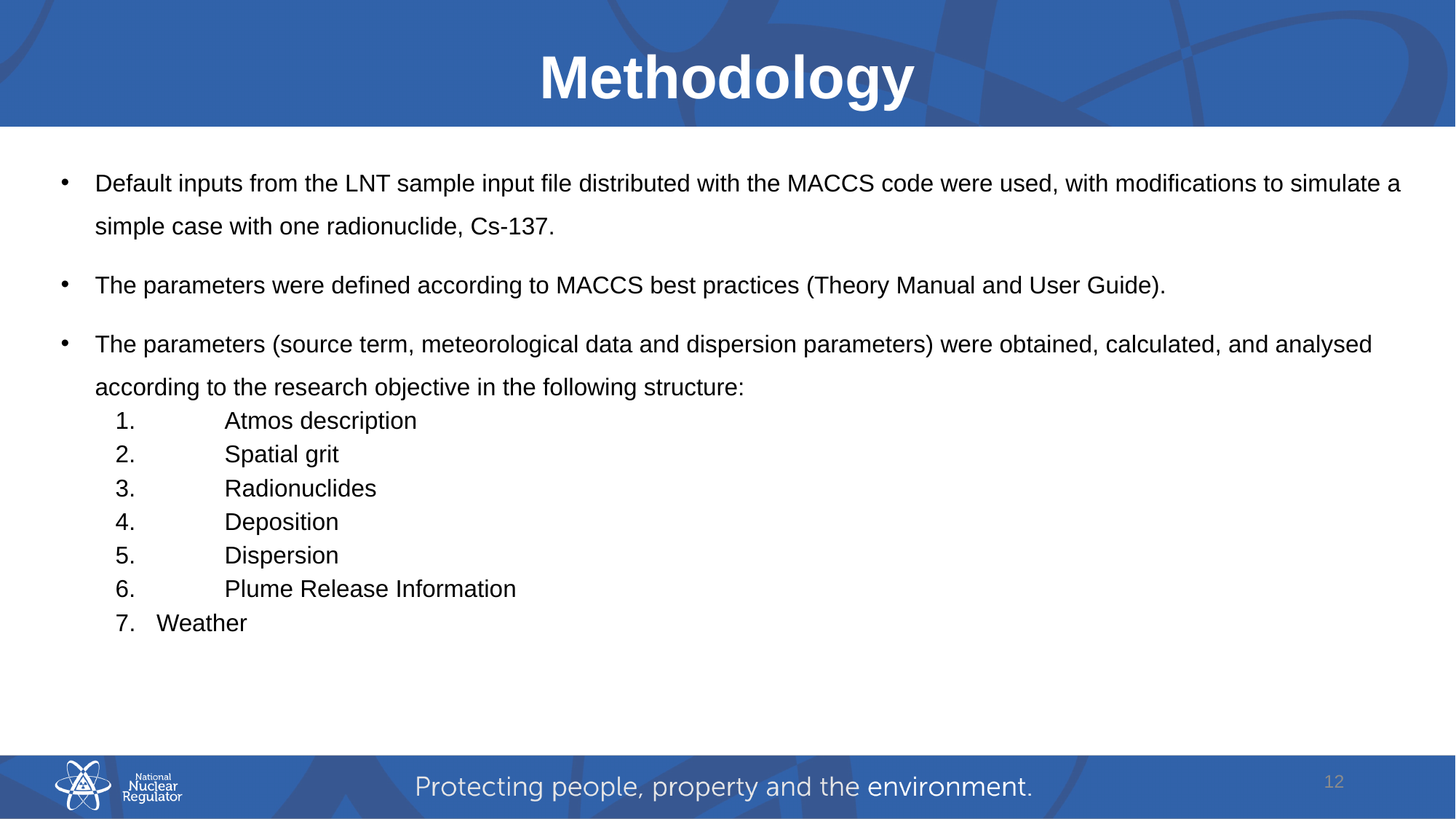

# Methodology
Default inputs from the LNT sample input file distributed with the MACCS code were used, with modifications to simulate a simple case with one radionuclide, Cs-137.
The parameters were defined according to MACCS best practices (Theory Manual and User Guide).
The parameters (source term, meteorological data and dispersion parameters) were obtained, calculated, and analysed according to the research objective in the following structure:
1.	Atmos description
2.	Spatial grit
3.	Radionuclides
4.	Deposition
5.	Dispersion
6.	Plume Release Information
Weather

12